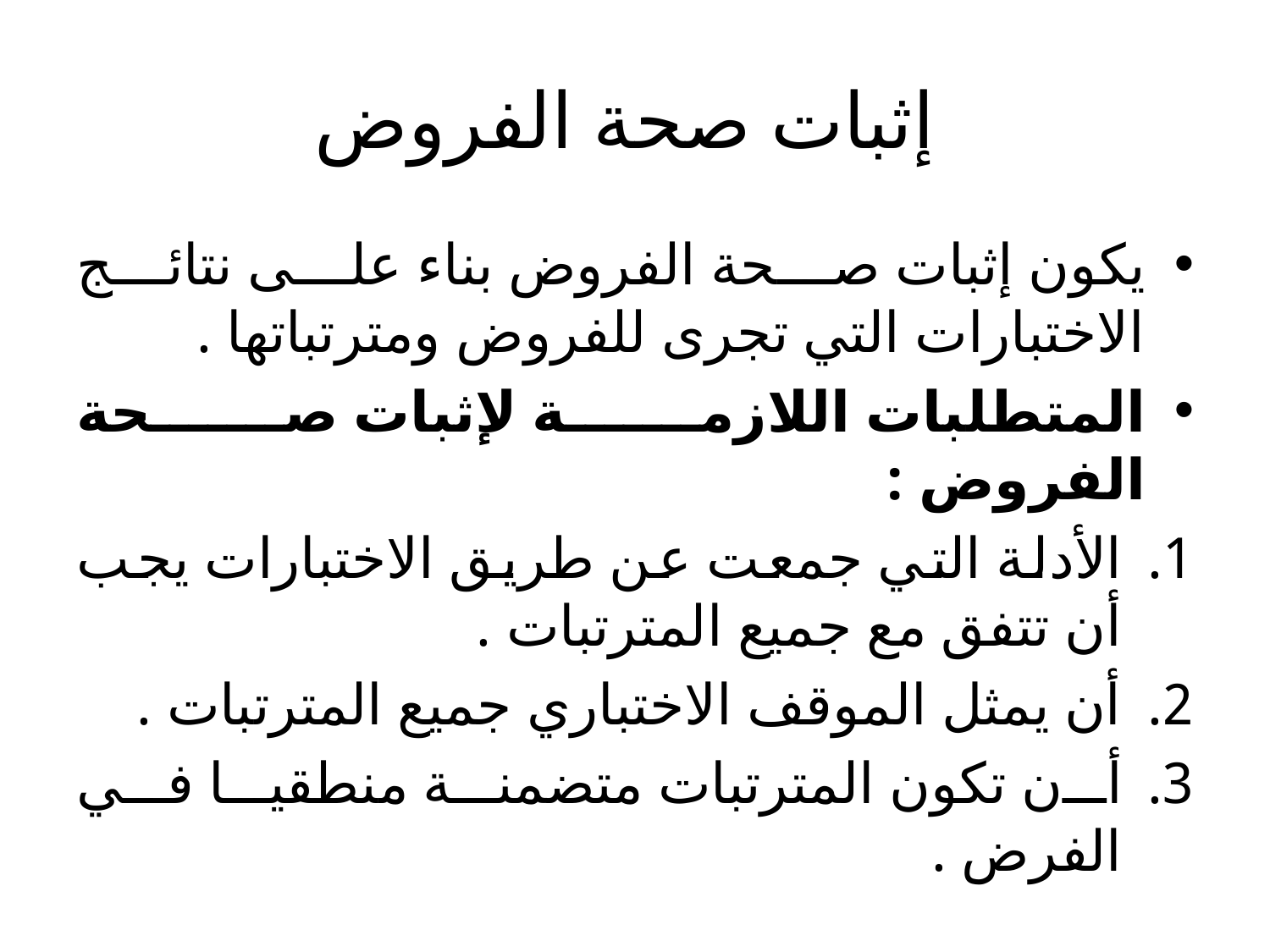

# إثبات صحة الفروض
يكون إثبات صحة الفروض بناء على نتائج الاختبارات التي تجرى للفروض ومترتباتها .
المتطلبات اللازمة لإثبات صحة الفروض :
الأدلة التي جمعت عن طريق الاختبارات يجب أن تتفق مع جميع المترتبات .
أن يمثل الموقف الاختباري جميع المترتبات .
أن تكون المترتبات متضمنة منطقيا في الفرض .